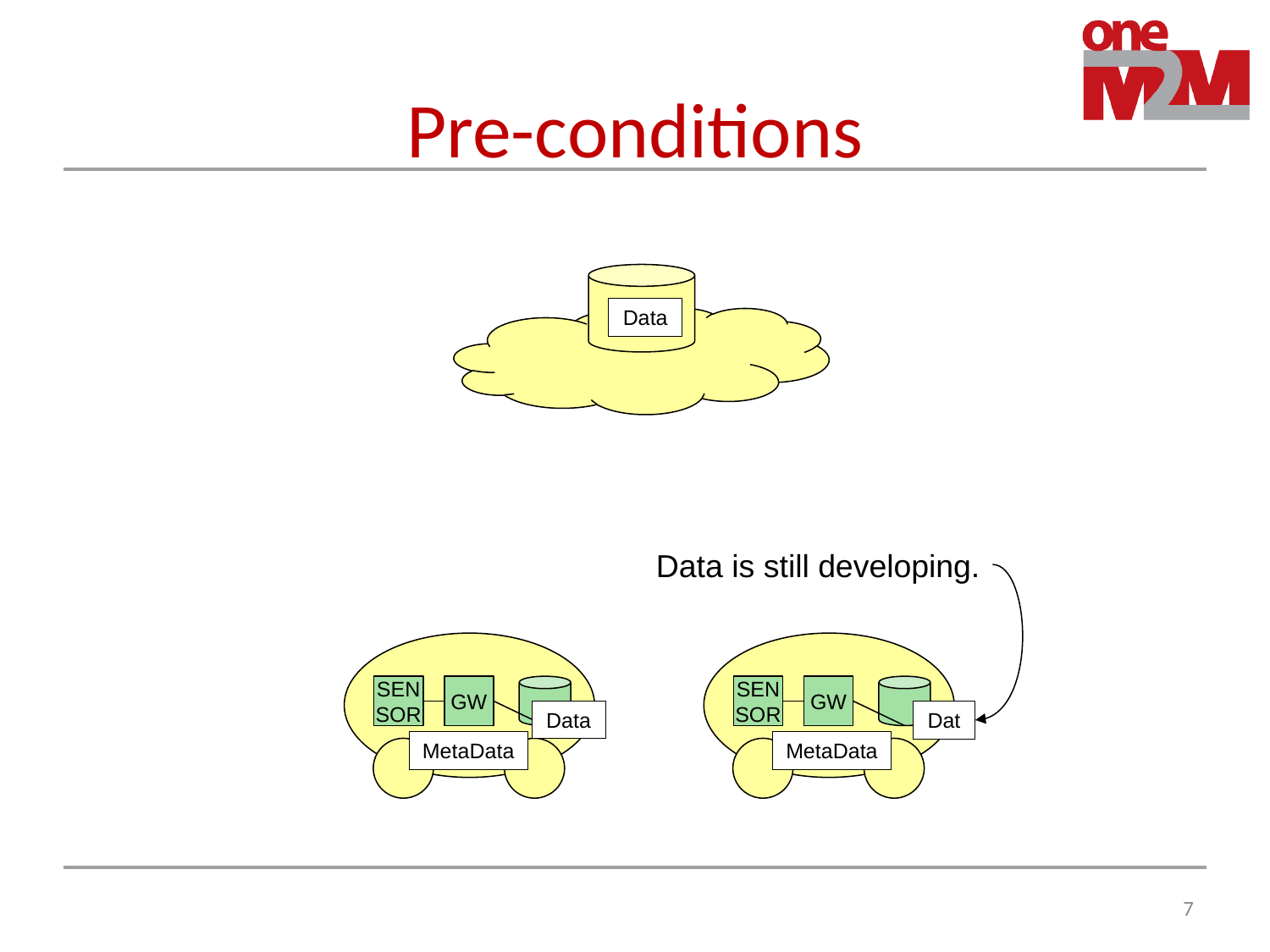

# Pre-conditions

Data

Data is still developing.

SEN
SOR
GW

SEN
SOR
GW

Data
Dat
MetaData
MetaData
7